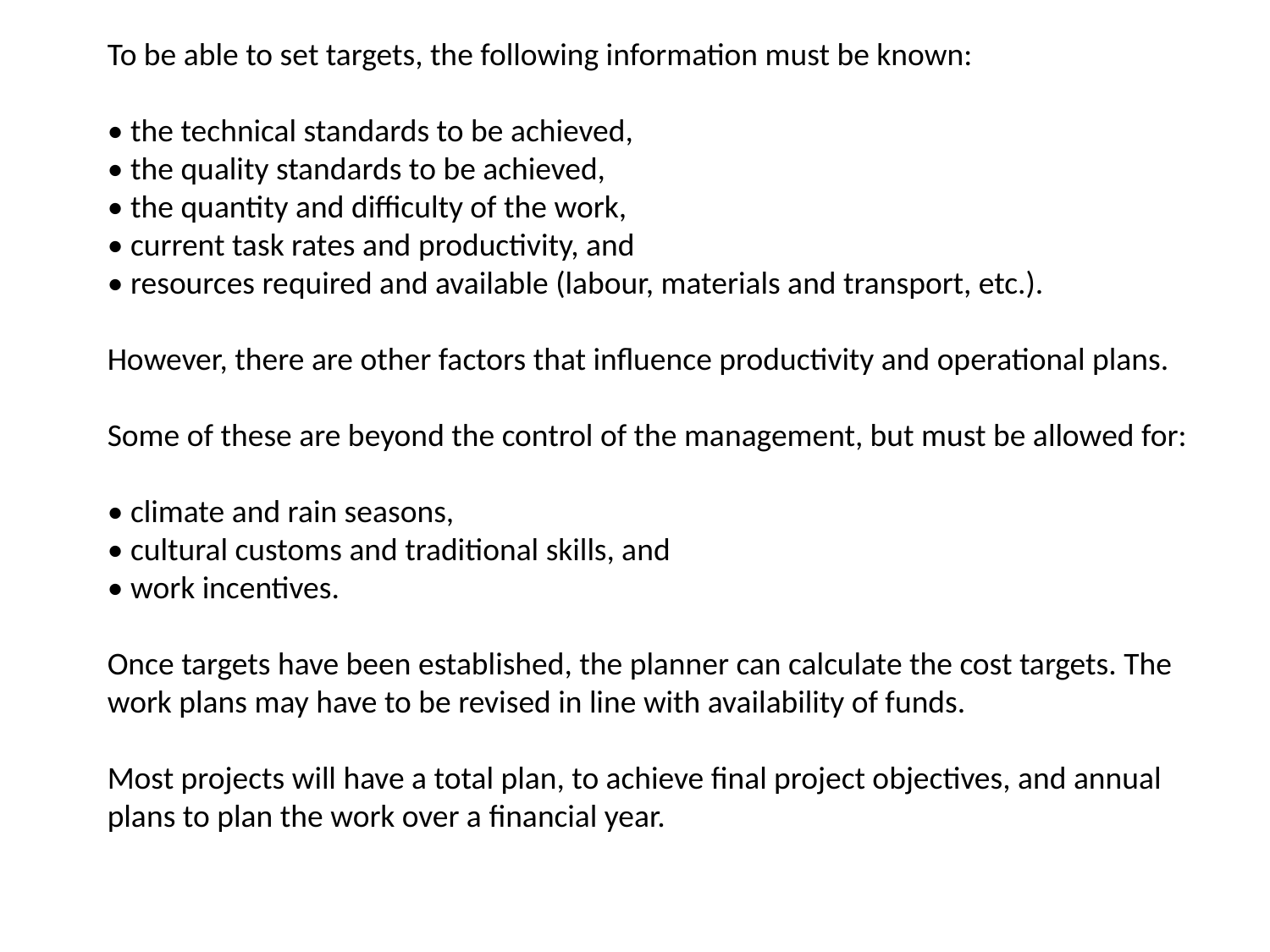

To be able to set targets, the following information must be known:

• the technical standards to be achieved,
• the quality standards to be achieved,
• the quantity and difficulty of the work,
• current task rates and productivity, and
• resources required and available (labour, materials and transport, etc.).

However, there are other factors that influence productivity and operational plans.

Some of these are beyond the control of the management, but must be allowed for:

• climate and rain seasons,
• cultural customs and traditional skills, and
• work incentives.

Once targets have been established, the planner can calculate the cost targets. The work plans may have to be revised in line with availability of funds.

Most projects will have a total plan, to achieve final project objectives, and annual plans to plan the work over a financial year.